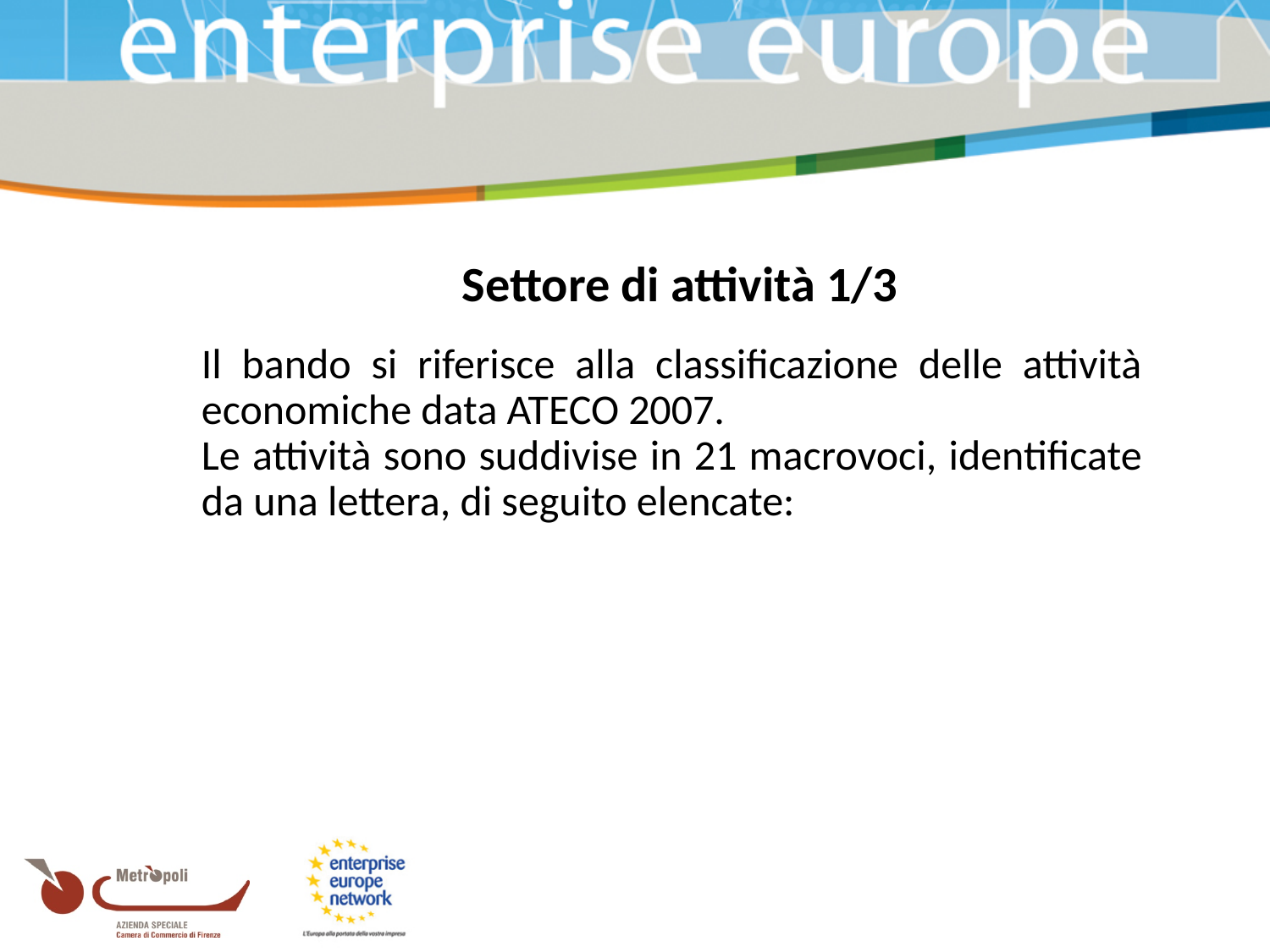

Settore di attività 1/3
	Il bando si riferisce alla classificazione delle attività economiche data ATECO 2007.
	Le attività sono suddivise in 21 macrovoci, identificate da una lettera, di seguito elencate: